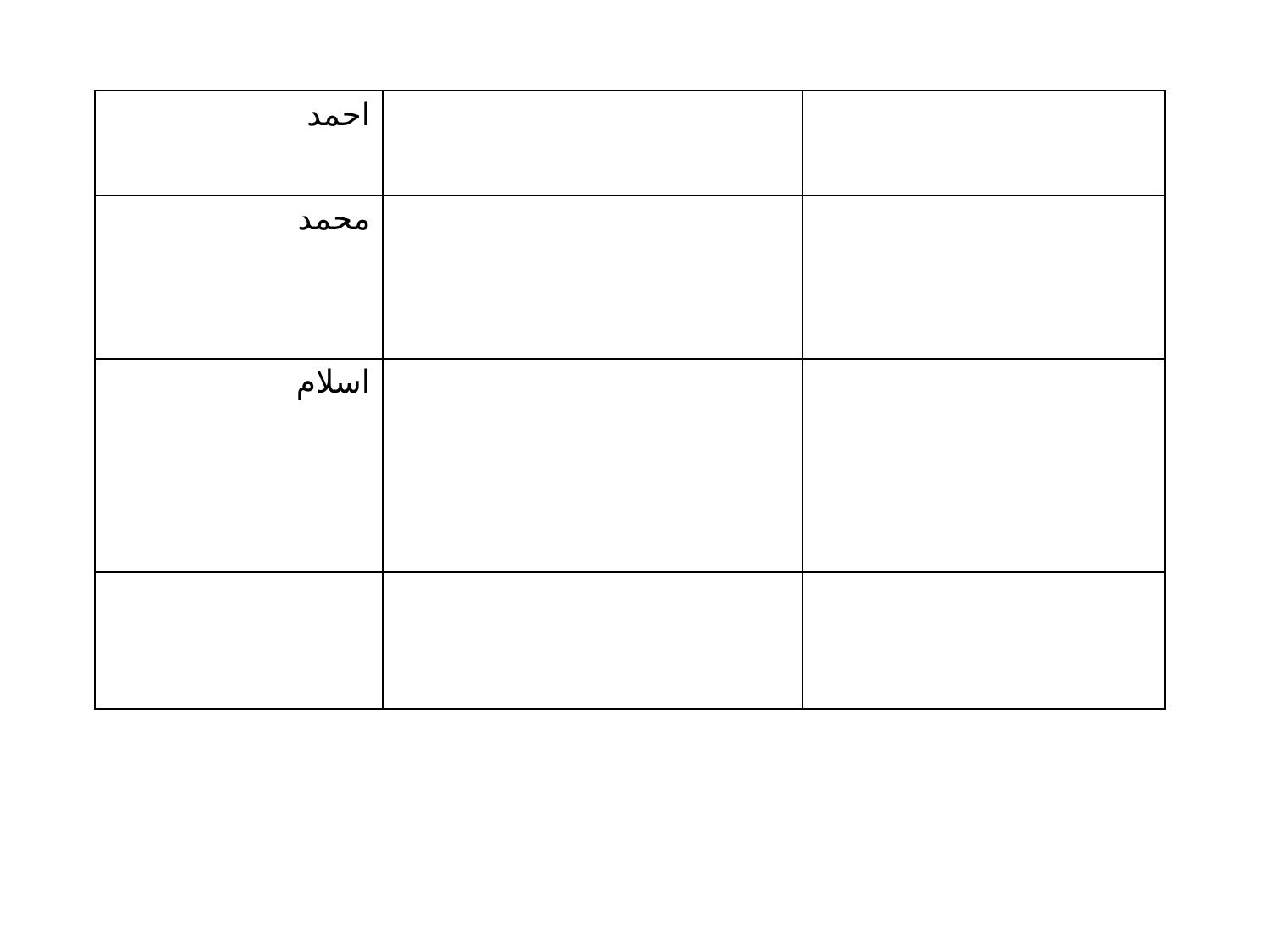

| احمد |  |  |
| --- | --- | --- |
| محمد |  |  |
| اسلام |  |  |
|  |  |  |